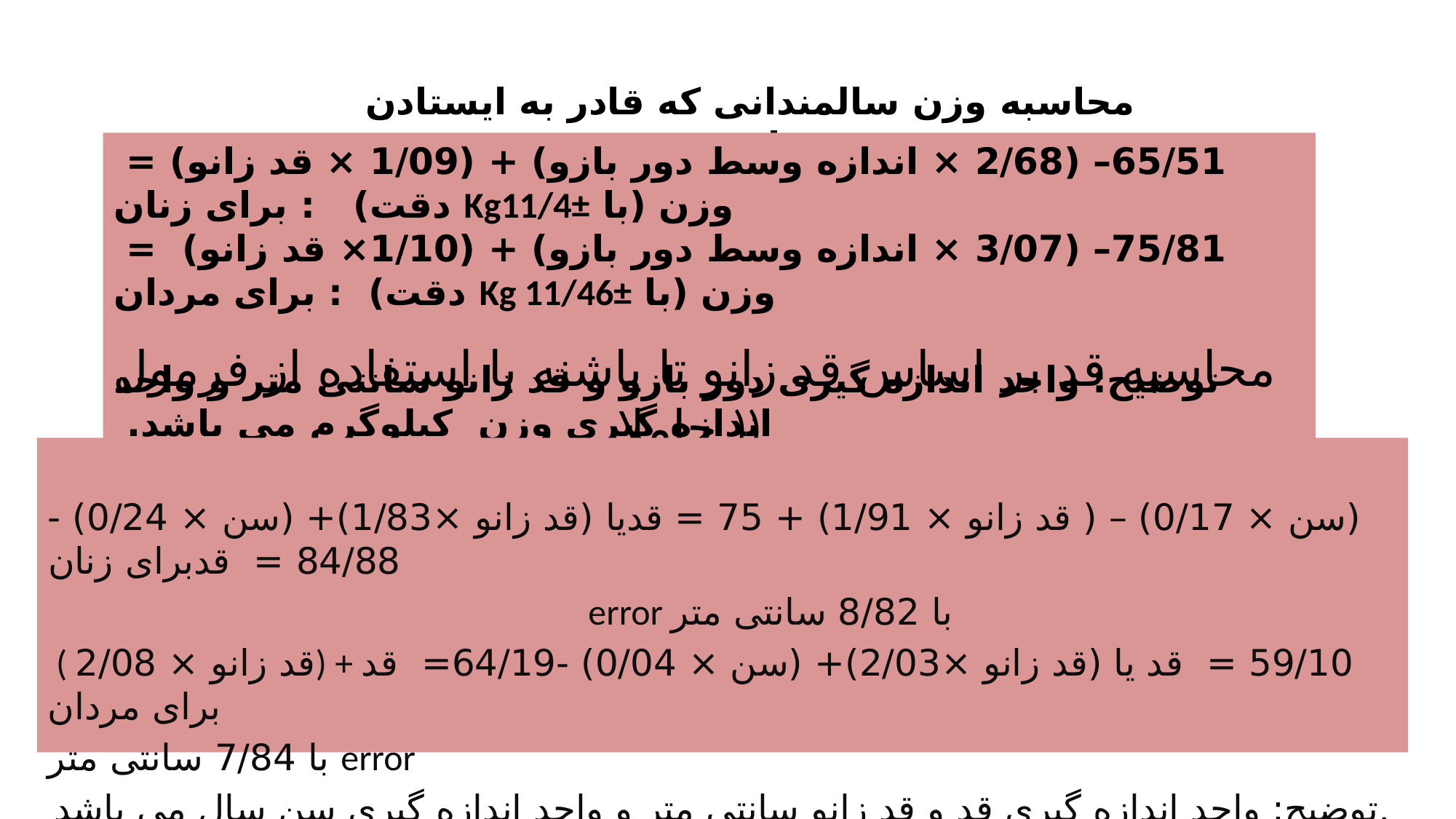

محاسبه وزن سالمندانی که قادر به ایستادن روی ترازو نیستند
65/51– (2/68 × اندازه وسط دور بازو) + (1/09 × قد زانو) =  وزن (با Kg11/4± دقت)   : برای زنان
75/81– (3/07 × اندازه وسط دور بازو) + (1/10× قد زانو)  =  وزن (با Kg 11/46± دقت)  : برای مردان

توضیح: واحد اندازه گیری دور بازو و قد زانو سانتی متر و واحد اندازه گیری وزن  کیلوگرم می باشد.
# محاسبه قد بر اساس قد زانو تا پاشنه با استفاده از فرمول چاملا ))

 (سن × 0/17) – ( قد زانو × 1/91) + 75 = قدیا (قد زانو ×1/83)+ (سن × 0/24) -84/88 =  قدبرای زنان
                                                                  error با 8/82 سانتی متر
 ( قد زانو × 2/08) + 59/10 =  قد یا (قد زانو ×2/03)+ (سن × 0/04) -64/19=  قد برای مردان
با 7/84 سانتی متر error
توضیح: واحد اندازه گیری قد و قد زانو سانتی متر و واحد اندازه گیری سن سال می باشد.